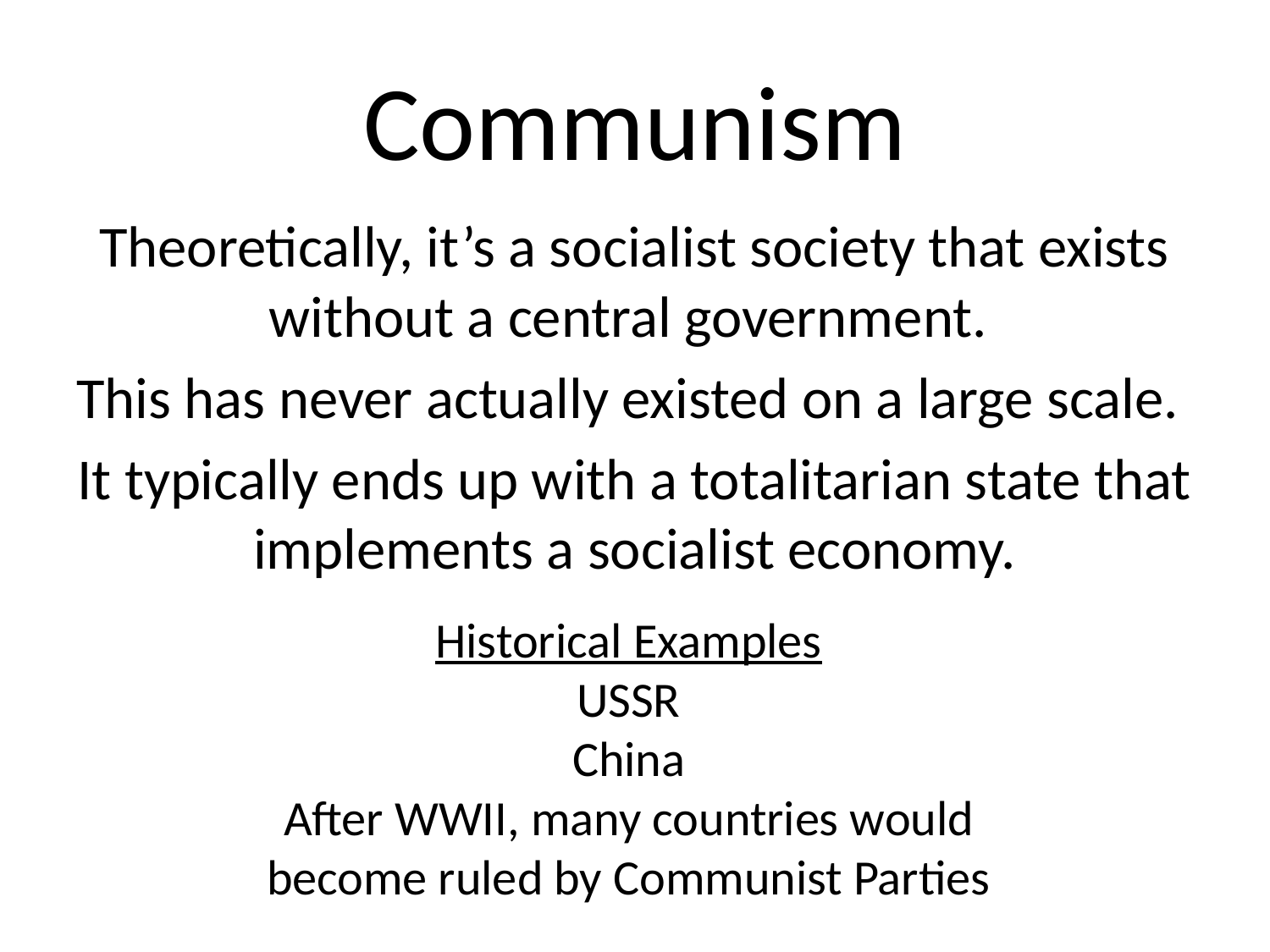

# Communism
Theoretically, it’s a socialist society that exists without a central government.
This has never actually existed on a large scale.
It typically ends up with a totalitarian state that implements a socialist economy.
Historical Examples
USSR
China
After WWII, many countries would become ruled by Communist Parties